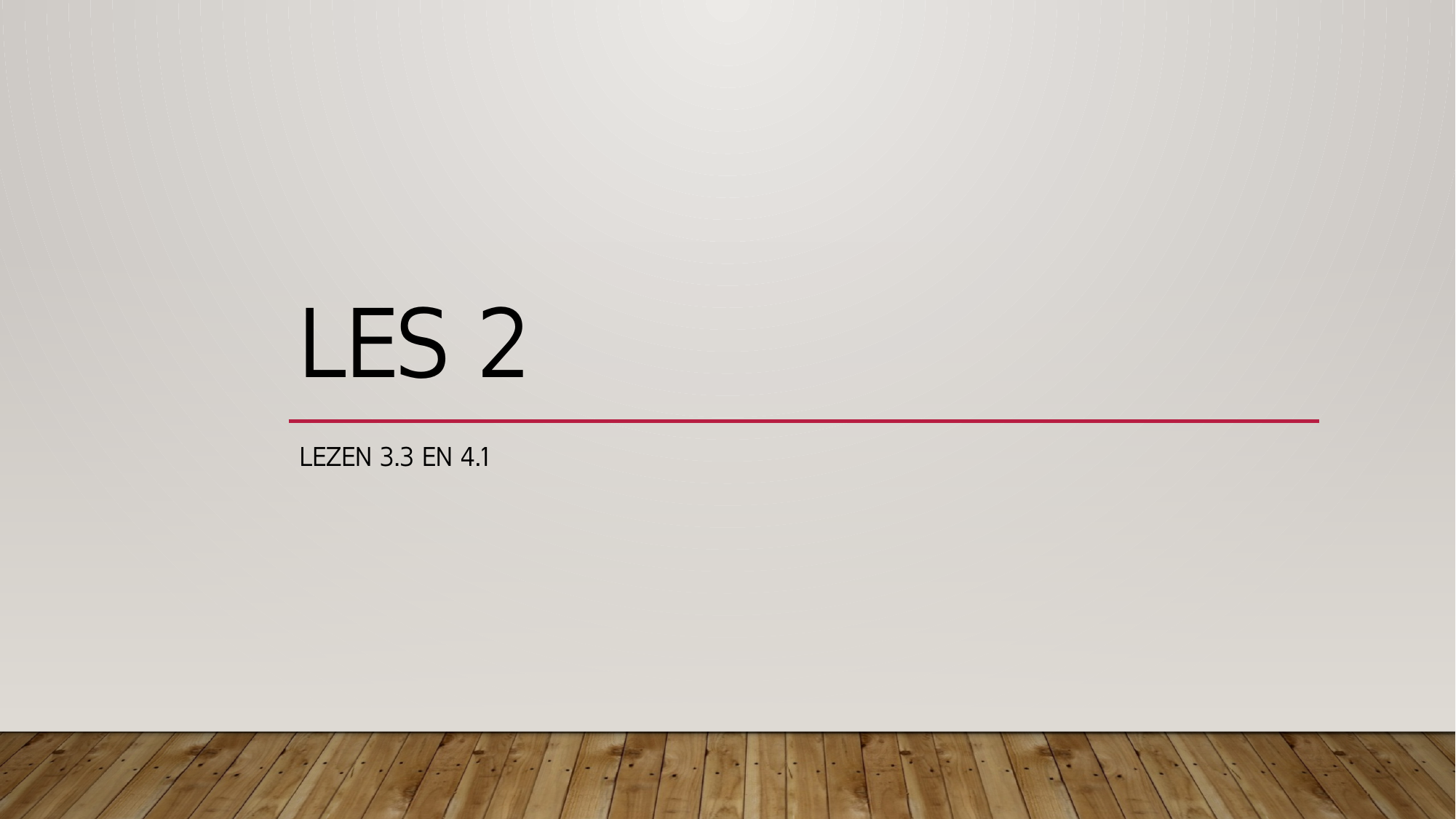

# Les 2
Lezen 3.3 en 4.1